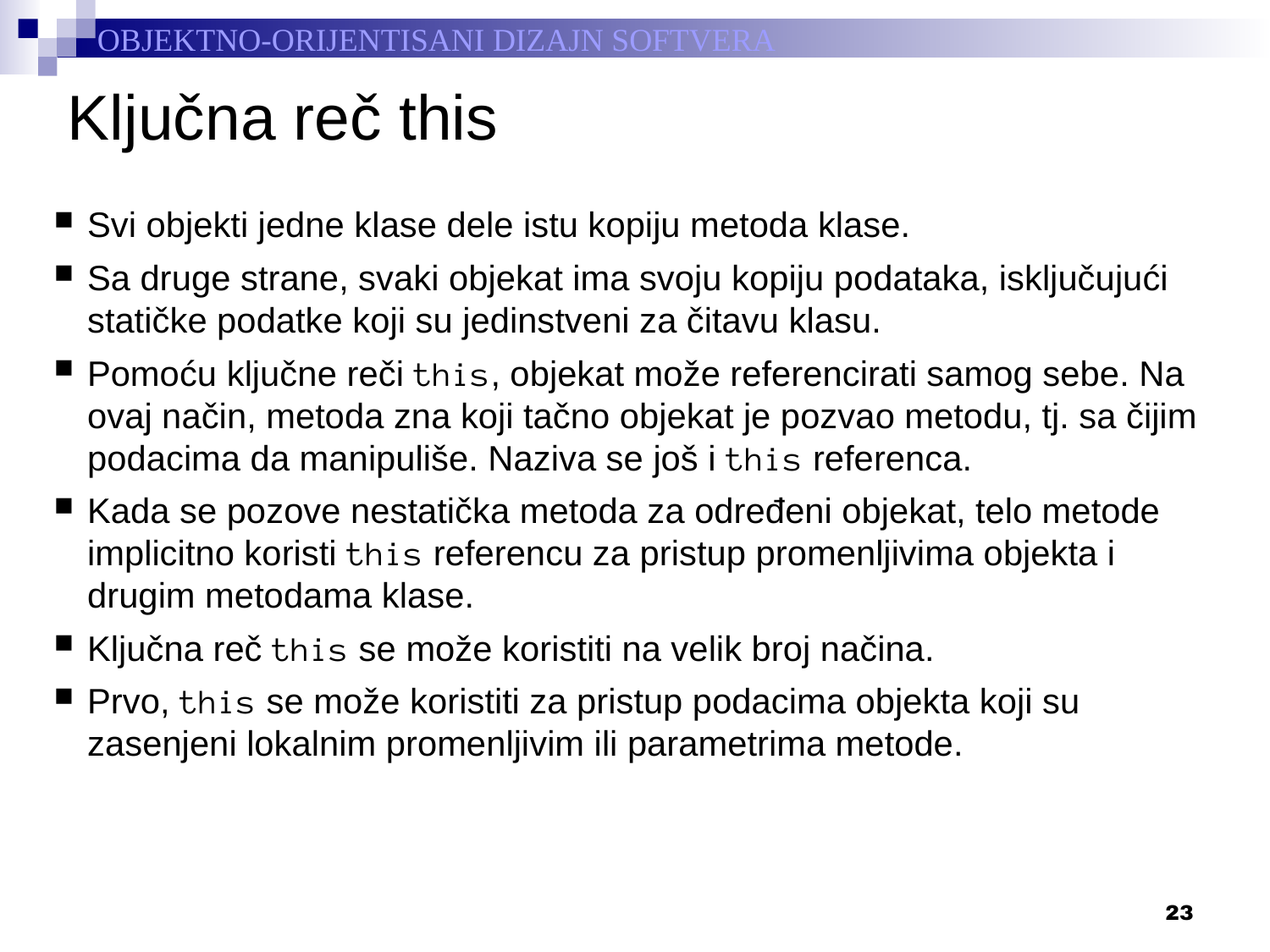

# Ključna reč this
Svi objekti jedne klase dele istu kopiju metoda klase.
Sa druge strane, svaki objekat ima svoju kopiju podataka, isključujući statičke podatke koji su jedinstveni za čitavu klasu.
Pomoću ključne reči this, objekat može referencirati samog sebe. Na ovaj način, metoda zna koji tačno objekat je pozvao metodu, tj. sa čijim podacima da manipuliše. Naziva se još i this referenca.
Kada se pozove nestatička metoda za određeni objekat, telo metode implicitno koristi this referencu za pristup promenljivima objekta i drugim metodama klase.
Ključna reč this se može koristiti na velik broj načina.
Prvo, this se može koristiti za pristup podacima objekta koji su zasenjeni lokalnim promenljivim ili parametrima metode.
23